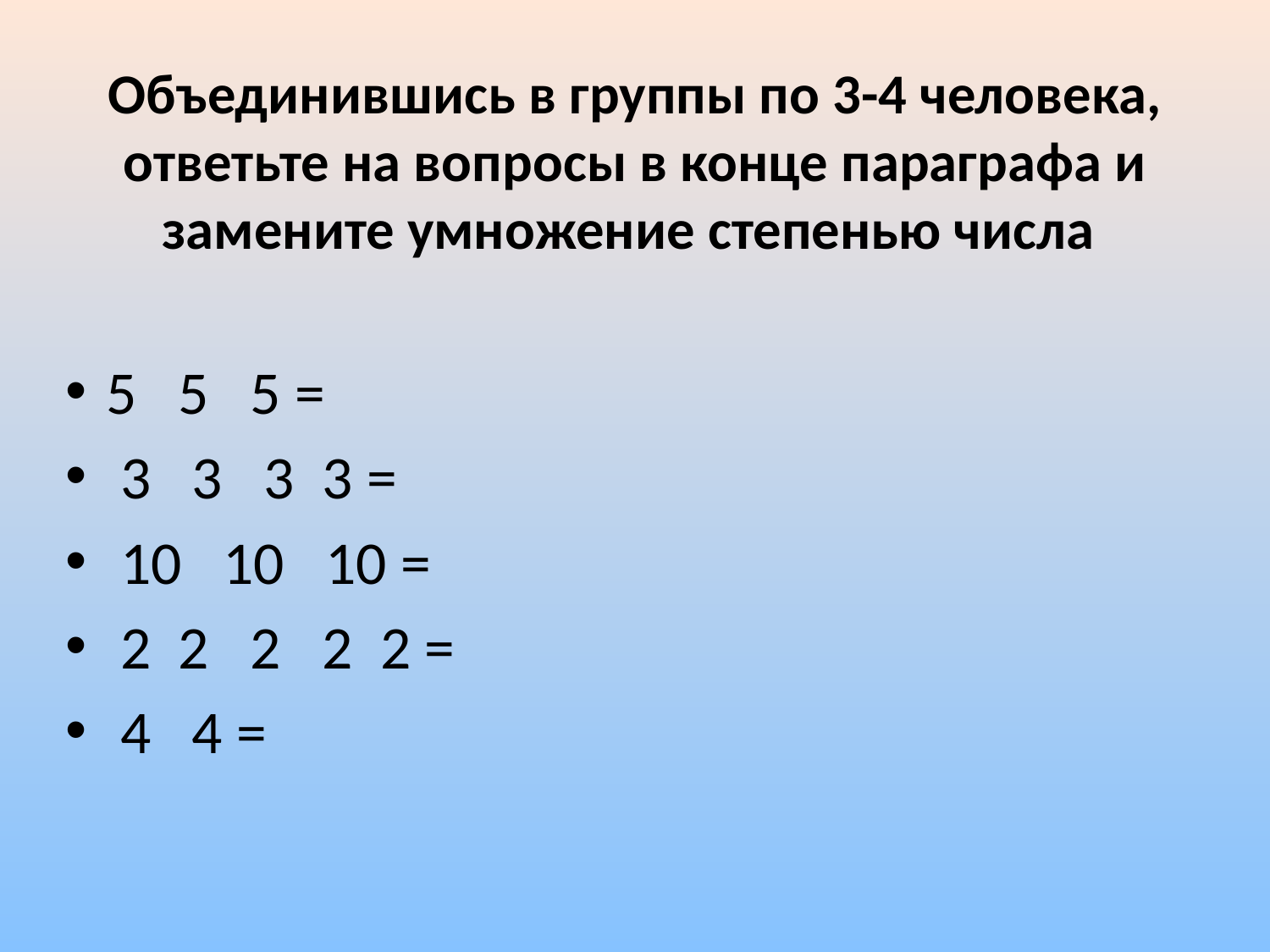

# Объединившись в группы по 3-4 человека, ответьте на вопросы в конце параграфа и замените умножение степенью числа
5   5   5 =
 3   3   3  3 =
 10   10   10 =
 2  2   2   2  2 =
 4   4 =